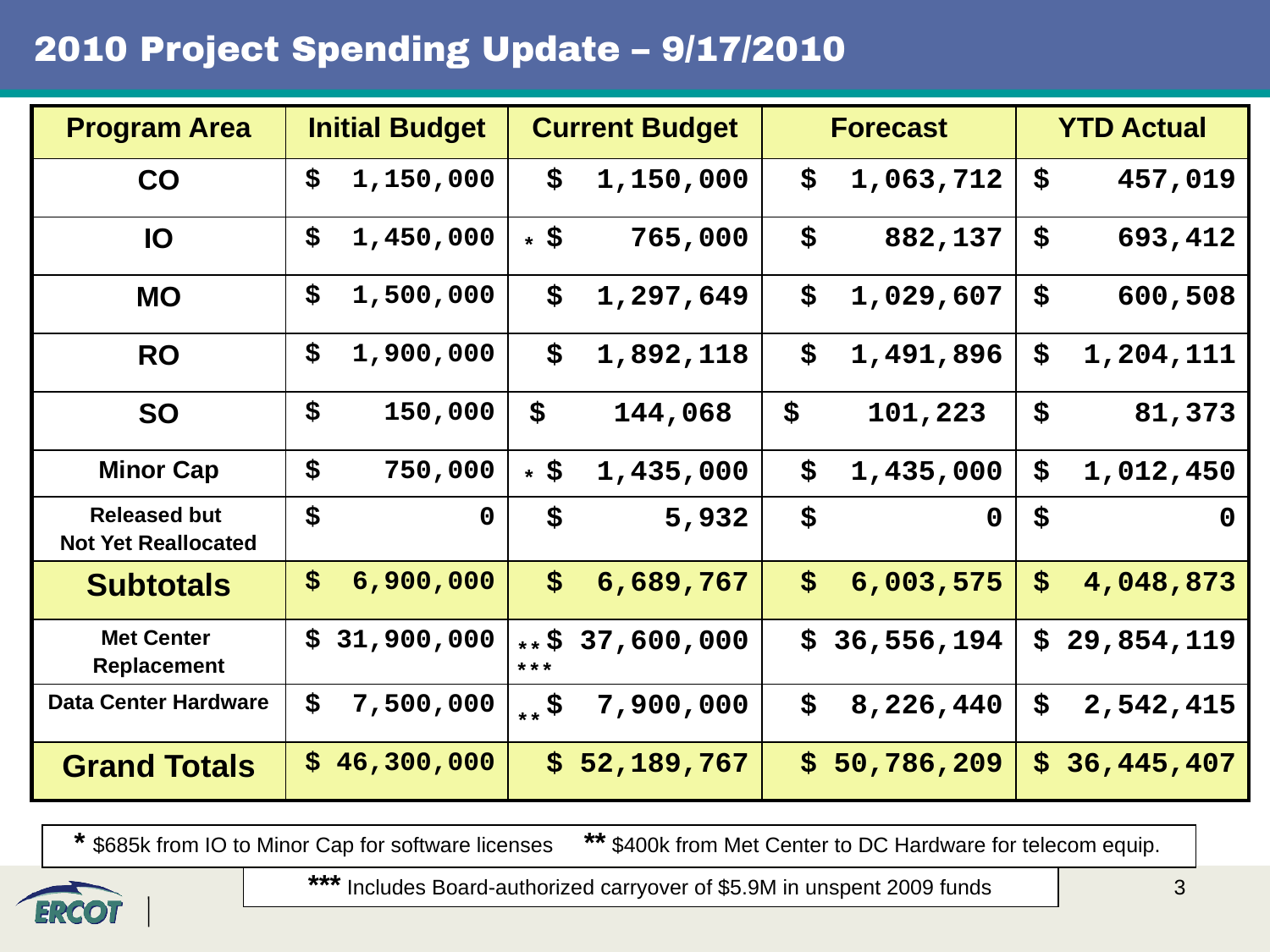

# 2010 Project Spending Update – 9/17/2010
| Program Area | Initial Budget | Current Budget | Forecast | YTD Actual |
| --- | --- | --- | --- | --- |
| CO | $ 1,150,000 | $ 1,150,000 | $ 1,063,712 | $ 457,019 |
| IO | $ 1,450,000 | $ 765,000 | $ 882,137 | $ 693,412 |
| MO | $ 1,500,000 | $ 1,297,649 | $ 1,029,607 | $ 600,508 |
| RO | $ 1,900,000 | $ 1,892,118 | $ 1,491,896 | $ 1,204,111 |
| SO | $ 150,000 | $ 144,068 | $ 101,223 | $ 81,373 |
| Minor Cap | $ 750,000 | $ 1,435,000 | $ 1,435,000 | $ 1,012,450 |
| Released but Not Yet Reallocated | $ 0 | $ 5,932 | $ 0 | $ 0 |
| Subtotals | $ 6,900,000 | $ 6,689,767 | $ 6,003,575 | $ 4,048,873 |
| Met Center Replacement | $ 31,900,000 | $ 37,600,000 | $ 36,556,194 | $ 29,854,119 |
| Data Center Hardware | $ 7,500,000 | $ 7,900,000 | $ 8,226,440 | $ 2,542,415 |
| Grand Totals | $ 46,300,000 | $ 52,189,767 | $ 50,786,209 | $ 36,445,407 |
*
*
**
***
**
* $685k from IO to Minor Cap for software licenses     ** $400k from Met Center to DC Hardware for telecom equip.

*** Includes Board-authorized carryover of $5.9M in unspent 2009 funds